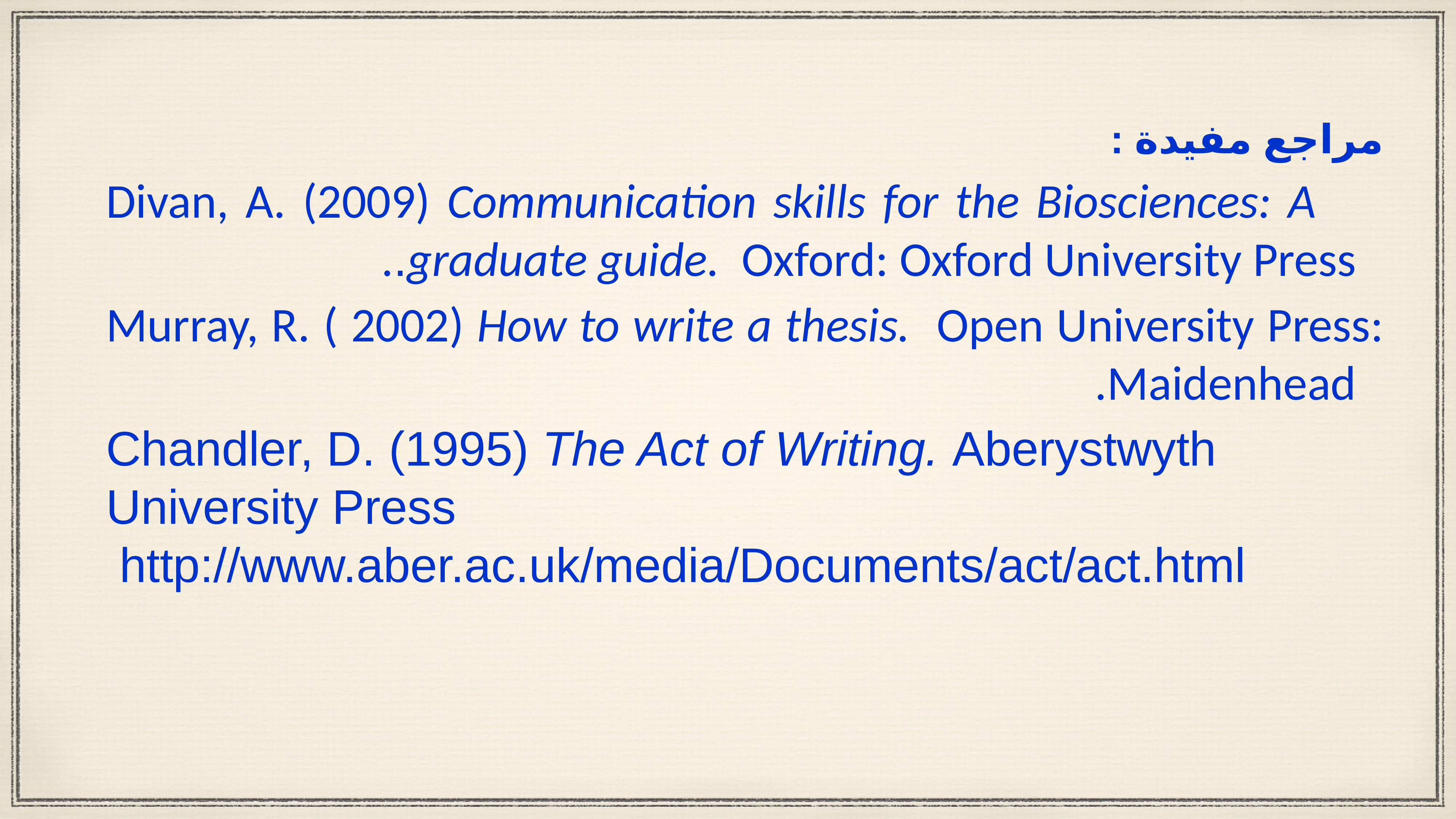

مراجع مفيدة :
Divan, A. (2009) Communication skills for the Biosciences: A     graduate guide.  Oxford: Oxford University Press..
Murray, R. ( 2002) How to write a thesis.  Open University Press: Maidenhead.
Chandler, D. (1995) The Act of Writing. Aberystwyth University Press http://www.aber.ac.uk/media/Documents/act/act.html